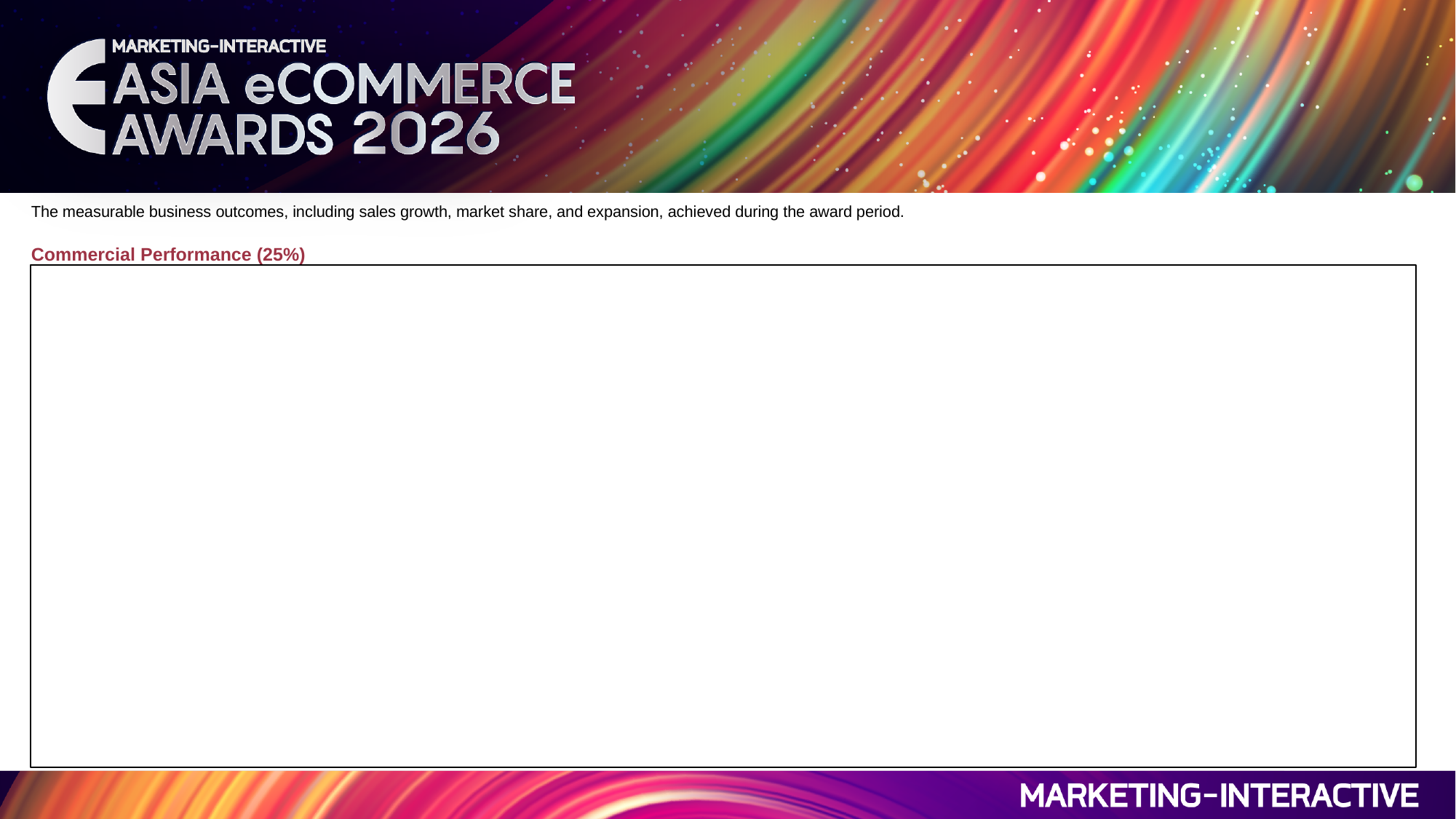

The measurable business outcomes, including sales growth, market share, and expansion, achieved during the award period.

Commercial Performance (25%)